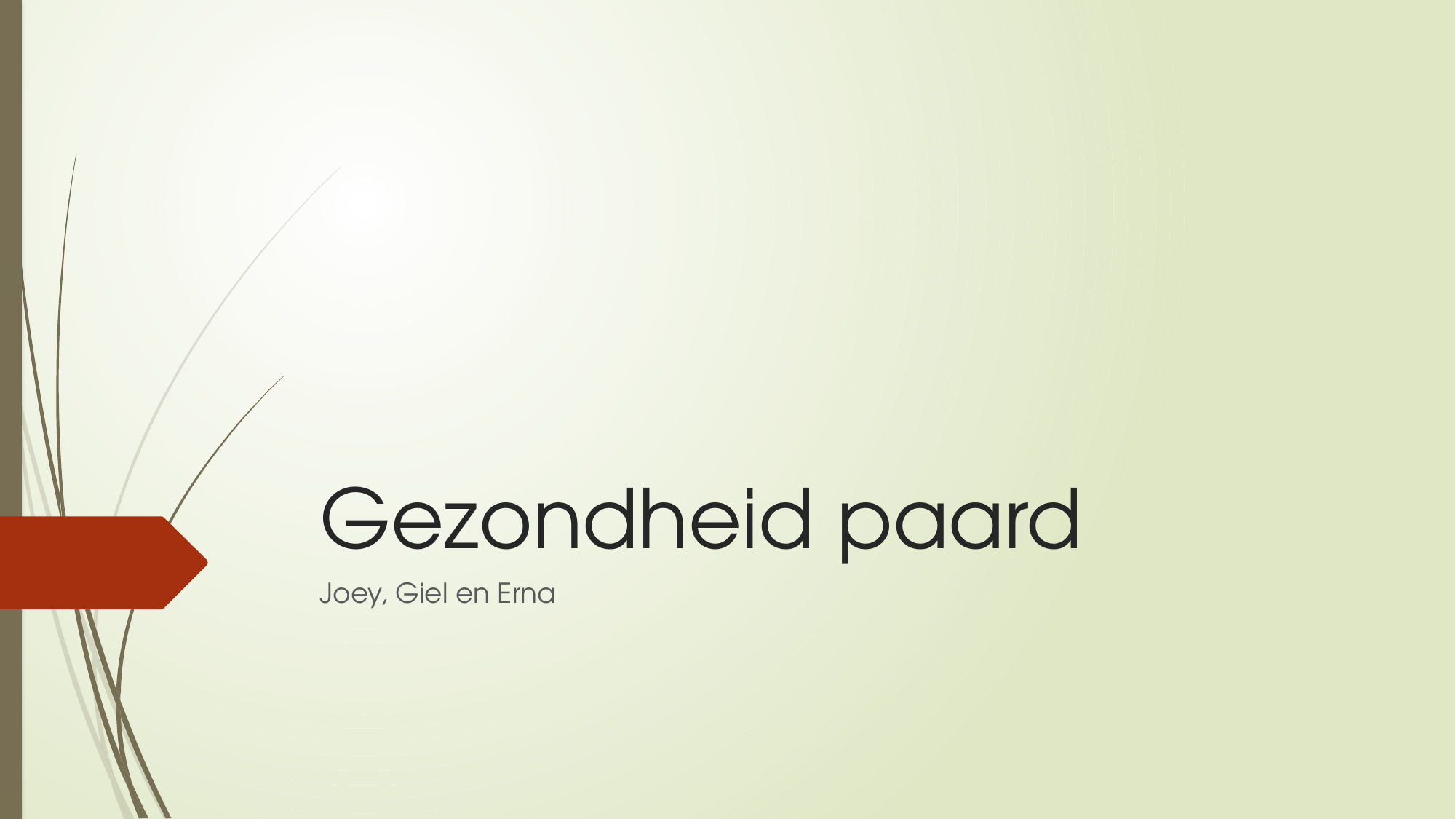

# Gezondheid paard
Joey, Giel en Erna